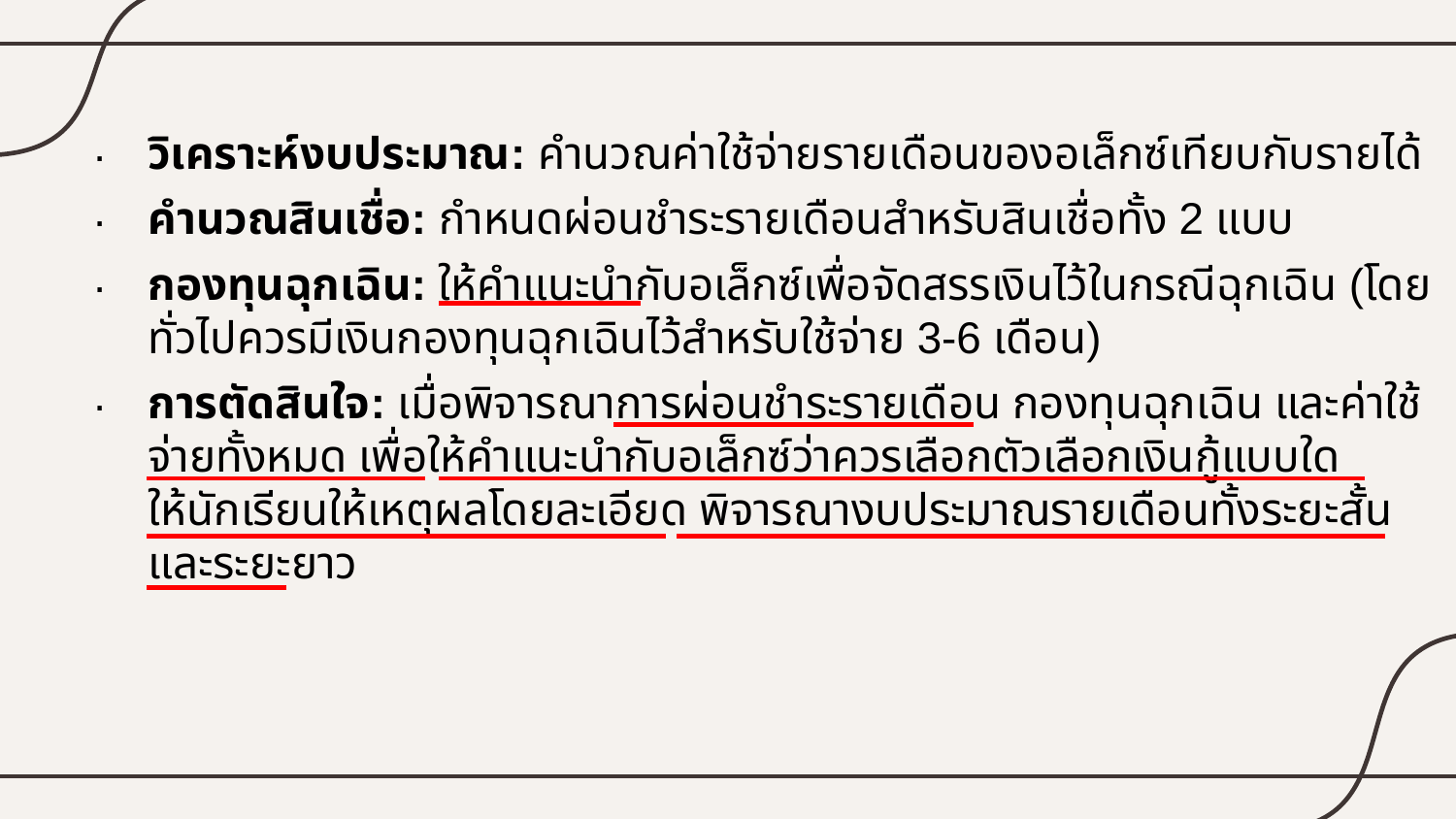

วิเคราะห์งบประมาณ: คำนวณค่าใช้จ่ายรายเดือนของอเล็กซ์เทียบกับรายได้
คำนวณสินเชื่อ: กำหนดผ่อนชำระรายเดือนสำหรับสินเชื่อทั้ง 2 แบบ
กองทุนฉุกเฉิน: ให้คำแนะนำกับอเล็กซ์เพื่อจัดสรรเงินไว้ในกรณีฉุกเฉิน (โดยทั่วไปควรมีเงินกองทุนฉุกเฉินไว้สำหรับใช้จ่าย 3-6 เดือน)
การตัดสินใจ: เมื่อพิจารณาการผ่อนชำระรายเดือน กองทุนฉุกเฉิน และค่าใช้จ่ายทั้งหมด เพื่อให้คำแนะนำกับอเล็กซ์ว่าควรเลือกตัวเลือกเงินกู้แบบใด
ให้นักเรียนให้เหตุผลโดยละเอียด พิจารณางบประมาณรายเดือนทั้งระยะสั้นและระยะยาว